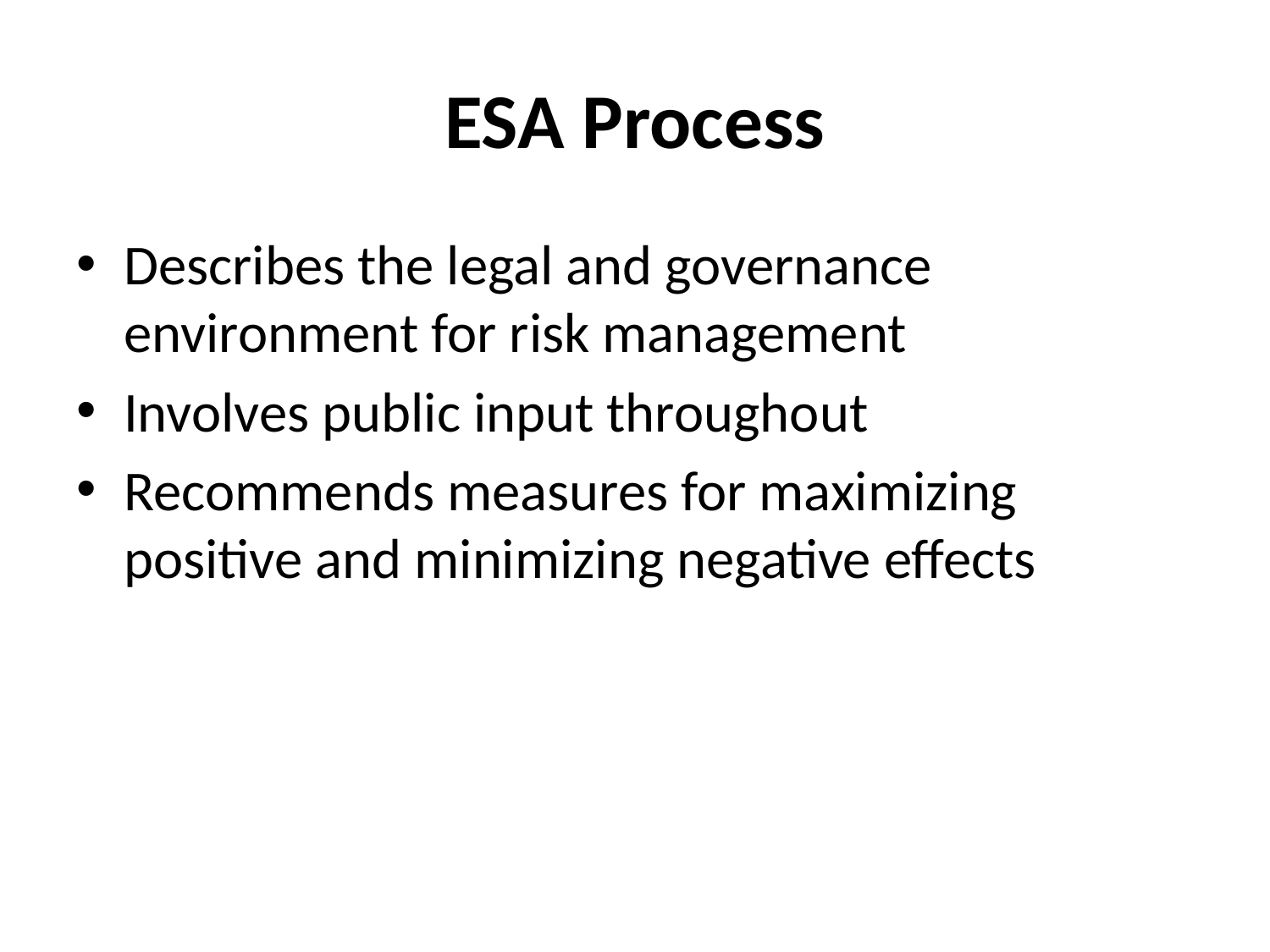

# ESA Process
Describes the legal and governance environment for risk management
Involves public input throughout
Recommends measures for maximizing positive and minimizing negative effects